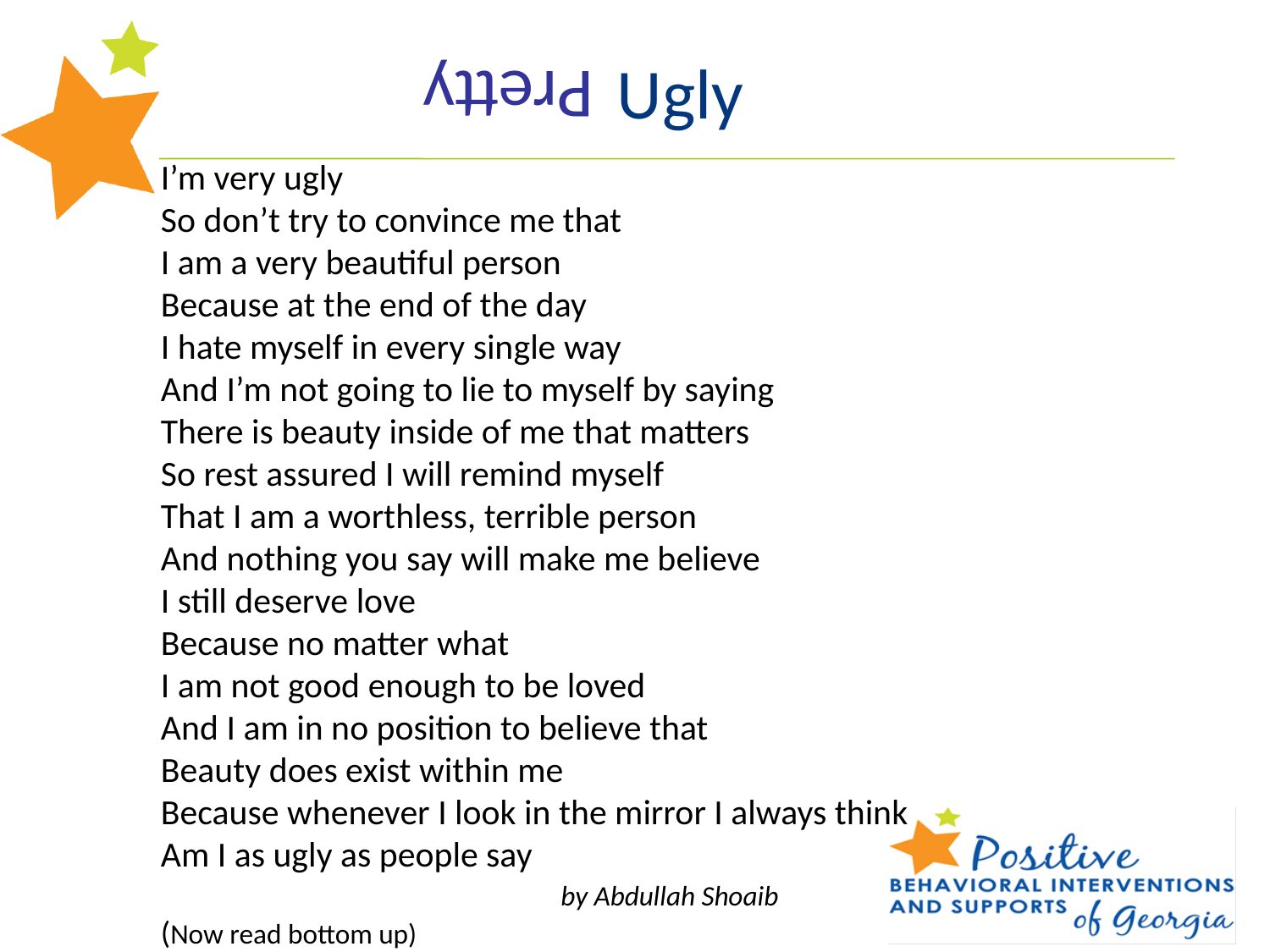

Pretty
# Ugly
I’m very ugly
So don’t try to convince me that
I am a very beautiful person
Because at the end of the day
I hate myself in every single way
And I’m not going to lie to myself by saying
There is beauty inside of me that matters
So rest assured I will remind myself
That I am a worthless, terrible person
And nothing you say will make me believe
I still deserve love
Because no matter what
I am not good enough to be loved
And I am in no position to believe that
Beauty does exist within me
Because whenever I look in the mirror I always think
Am I as ugly as people say
			   by Abdullah Shoaib
(Now read bottom up)